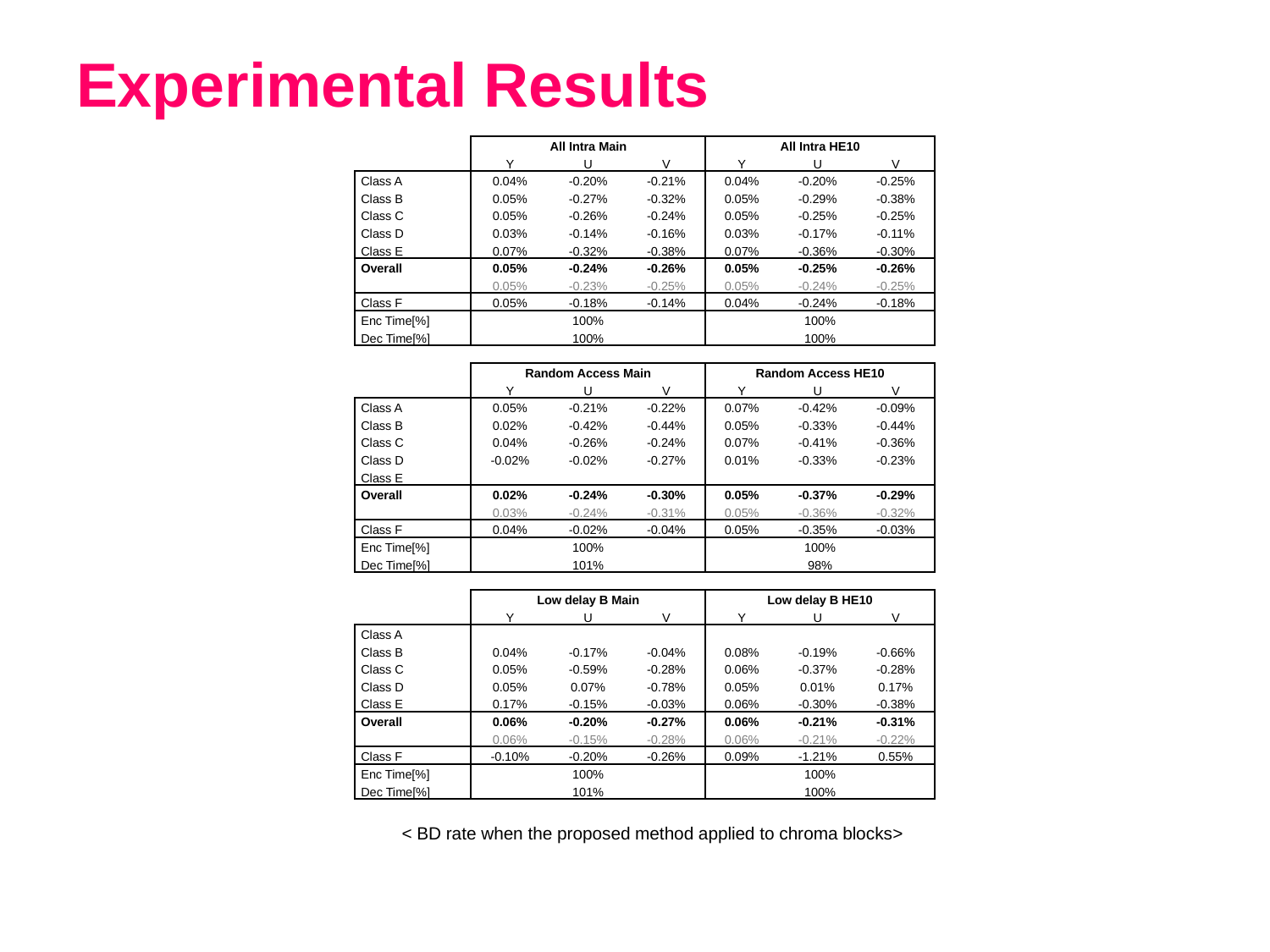

# Experimental Results
|  | All Intra Main |  |  | All Intra HE10 |  |  |
| --- | --- | --- | --- | --- | --- | --- |
|  | Y | U | V | Y | U | V |
| Class A | 0.04% | -0.20% | -0.21% | 0.04% | -0.20% | -0.25% |
| Class B | 0.05% | -0.27% | -0.32% | 0.05% | -0.29% | -0.38% |
| Class C | 0.05% | -0.26% | -0.24% | 0.05% | -0.25% | -0.25% |
| Class D | 0.03% | -0.14% | -0.16% | 0.03% | -0.17% | -0.11% |
| Class E | 0.07% | -0.32% | -0.38% | 0.07% | -0.36% | -0.30% |
| Overall | 0.05% | -0.24% | -0.26% | 0.05% | -0.25% | -0.26% |
|  | 0.05% | -0.23% | -0.25% | 0.05% | -0.24% | -0.25% |
| Class F | 0.05% | -0.18% | -0.14% | 0.04% | -0.24% | -0.18% |
| Enc Time[%] | 100% |  |  | 100% |  |  |
| Dec Time[%] | 100% |  |  | 100% |  |  |
|  |  |  |  |  |  |  |
|  | Random Access Main |  |  | Random Access HE10 |  |  |
|  | Y | U | V | Y | U | V |
| Class A | 0.05% | -0.21% | -0.22% | 0.07% | -0.42% | -0.09% |
| Class B | 0.02% | -0.42% | -0.44% | 0.05% | -0.33% | -0.44% |
| Class C | 0.04% | -0.26% | -0.24% | 0.07% | -0.41% | -0.36% |
| Class D | -0.02% | -0.02% | -0.27% | 0.01% | -0.33% | -0.23% |
| Class E |  |  |  |  |  |  |
| Overall | 0.02% | -0.24% | -0.30% | 0.05% | -0.37% | -0.29% |
|  | 0.03% | -0.24% | -0.31% | 0.05% | -0.36% | -0.32% |
| Class F | 0.04% | -0.02% | -0.04% | 0.05% | -0.35% | -0.03% |
| Enc Time[%] | 100% |  |  | 100% |  |  |
| Dec Time[%] | 101% |  |  | 98% |  |  |
|  |  |  |  |  |  |  |
|  | Low delay B Main |  |  | Low delay B HE10 |  |  |
|  | Y | U | V | Y | U | V |
| Class A |  |  |  |  |  |  |
| Class B | 0.04% | -0.17% | -0.04% | 0.08% | -0.19% | -0.66% |
| Class C | 0.05% | -0.59% | -0.28% | 0.06% | -0.37% | -0.28% |
| Class D | 0.05% | 0.07% | -0.78% | 0.05% | 0.01% | 0.17% |
| Class E | 0.17% | -0.15% | -0.03% | 0.06% | -0.30% | -0.38% |
| Overall | 0.06% | -0.20% | -0.27% | 0.06% | -0.21% | -0.31% |
|  | 0.06% | -0.15% | -0.28% | 0.06% | -0.21% | -0.22% |
| Class F | -0.10% | -0.20% | -0.26% | 0.09% | -1.21% | 0.55% |
| Enc Time[%] | 100% |  |  | 100% |  |  |
| Dec Time[%] | 101% |  |  | 100% |  |  |
< BD rate when the proposed method applied to chroma blocks>